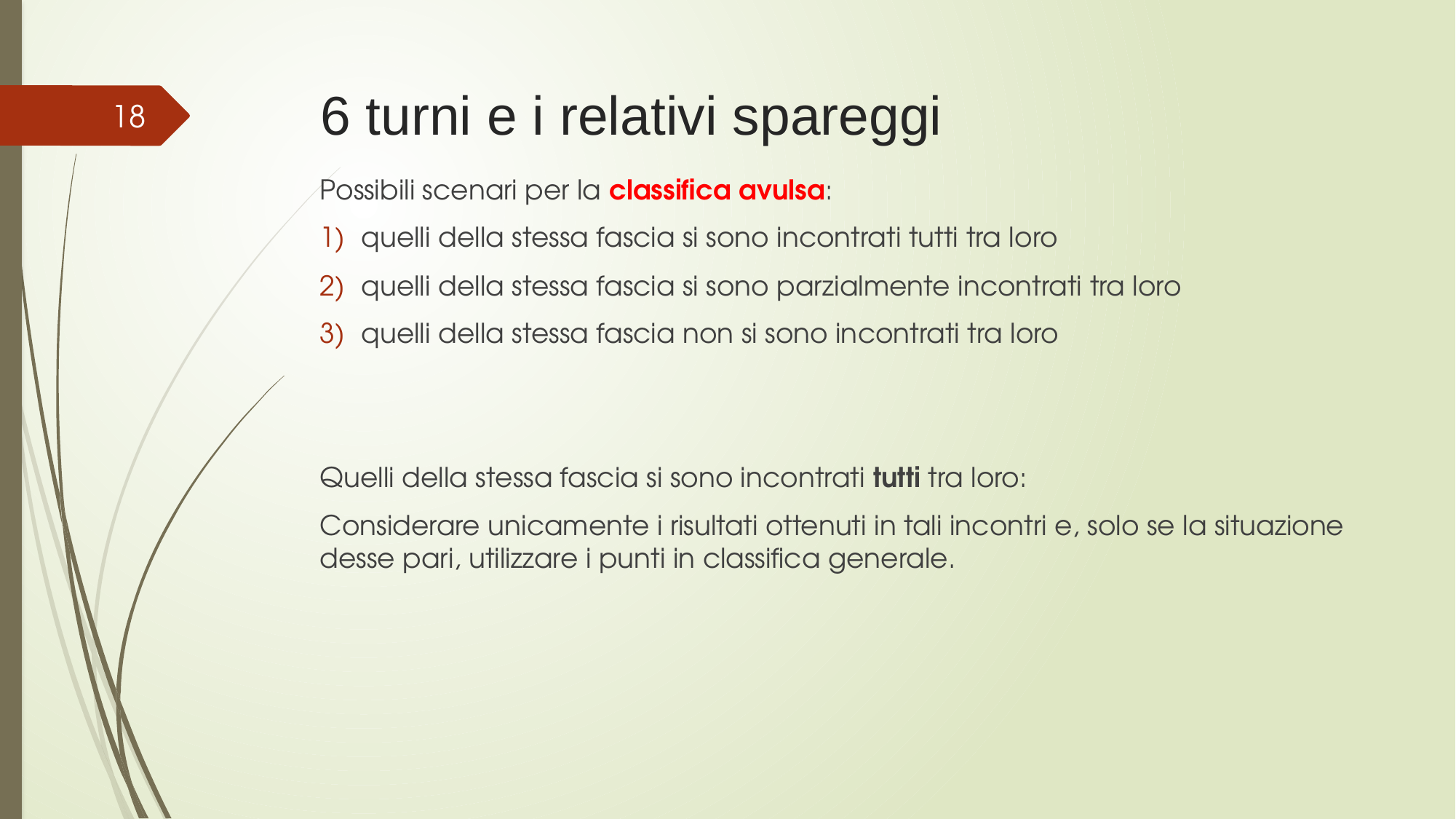

# 6 turni e i relativi spareggi
18
Possibili scenari per la classifica avulsa:
quelli della stessa fascia si sono incontrati tutti tra loro
quelli della stessa fascia si sono parzialmente incontrati tra loro
quelli della stessa fascia non si sono incontrati tra loro

Quelli della stessa fascia si sono incontrati tutti tra loro:
Considerare unicamente i risultati ottenuti in tali incontri e, solo se la situazione desse pari, utilizzare i punti in classifica generale.